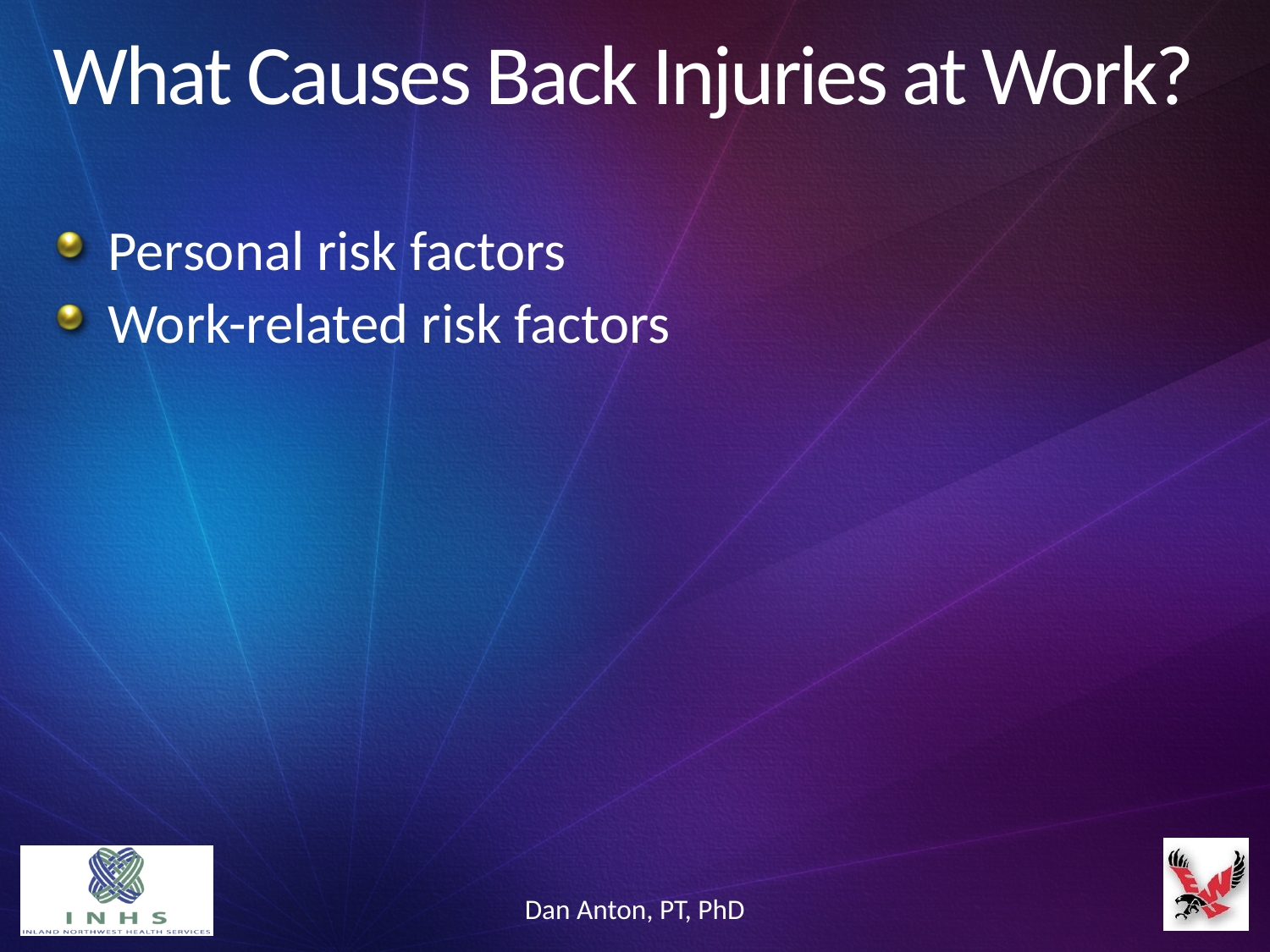

# What Causes Back Injuries at Work?
Personal risk factors
Work-related risk factors

Dan Anton, PT, PhD